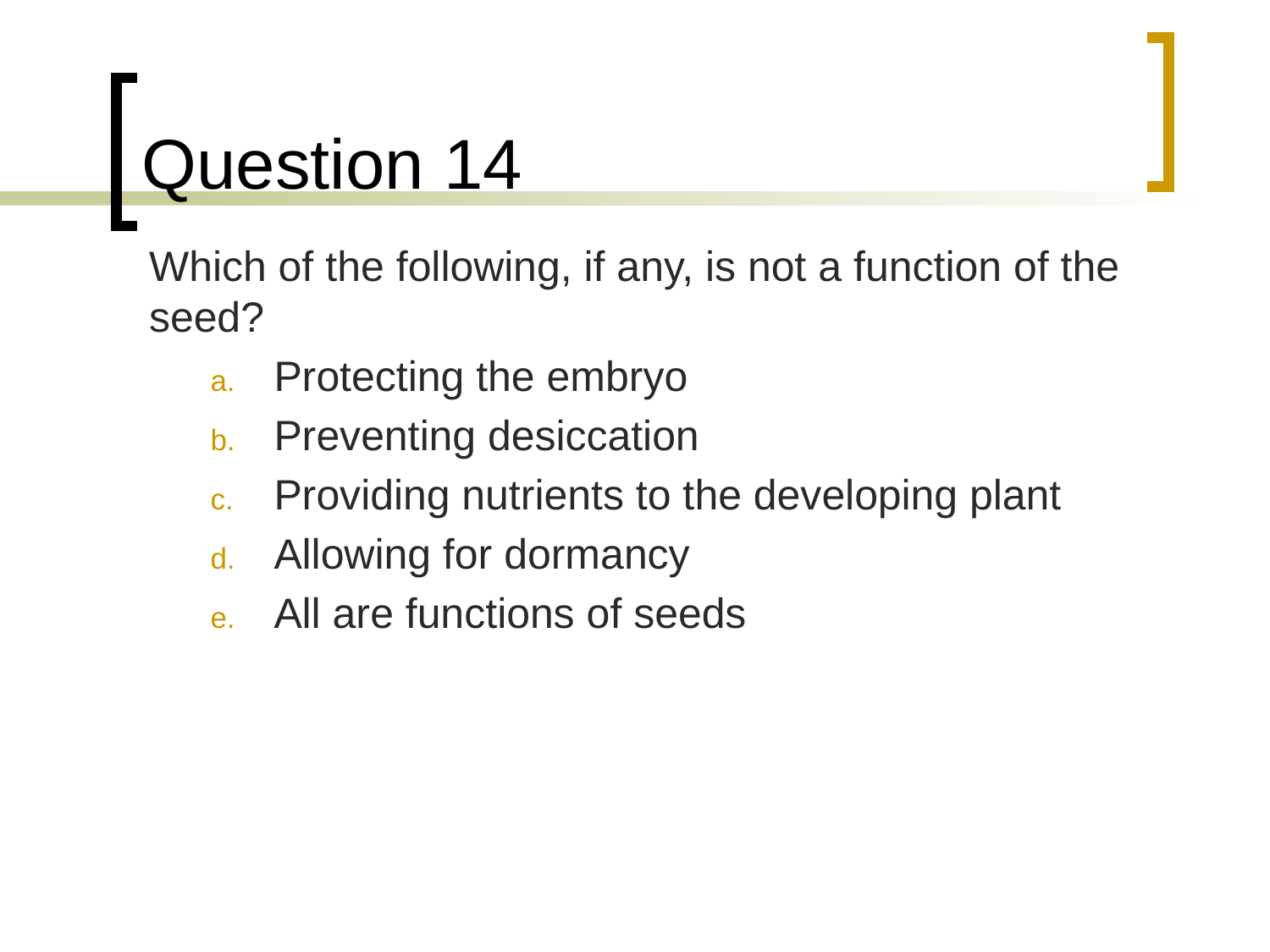

# Question 14
	Which of the following, if any, is not a function of the seed?
Protecting the embryo
Preventing desiccation
Providing nutrients to the developing plant
Allowing for dormancy
All are functions of seeds